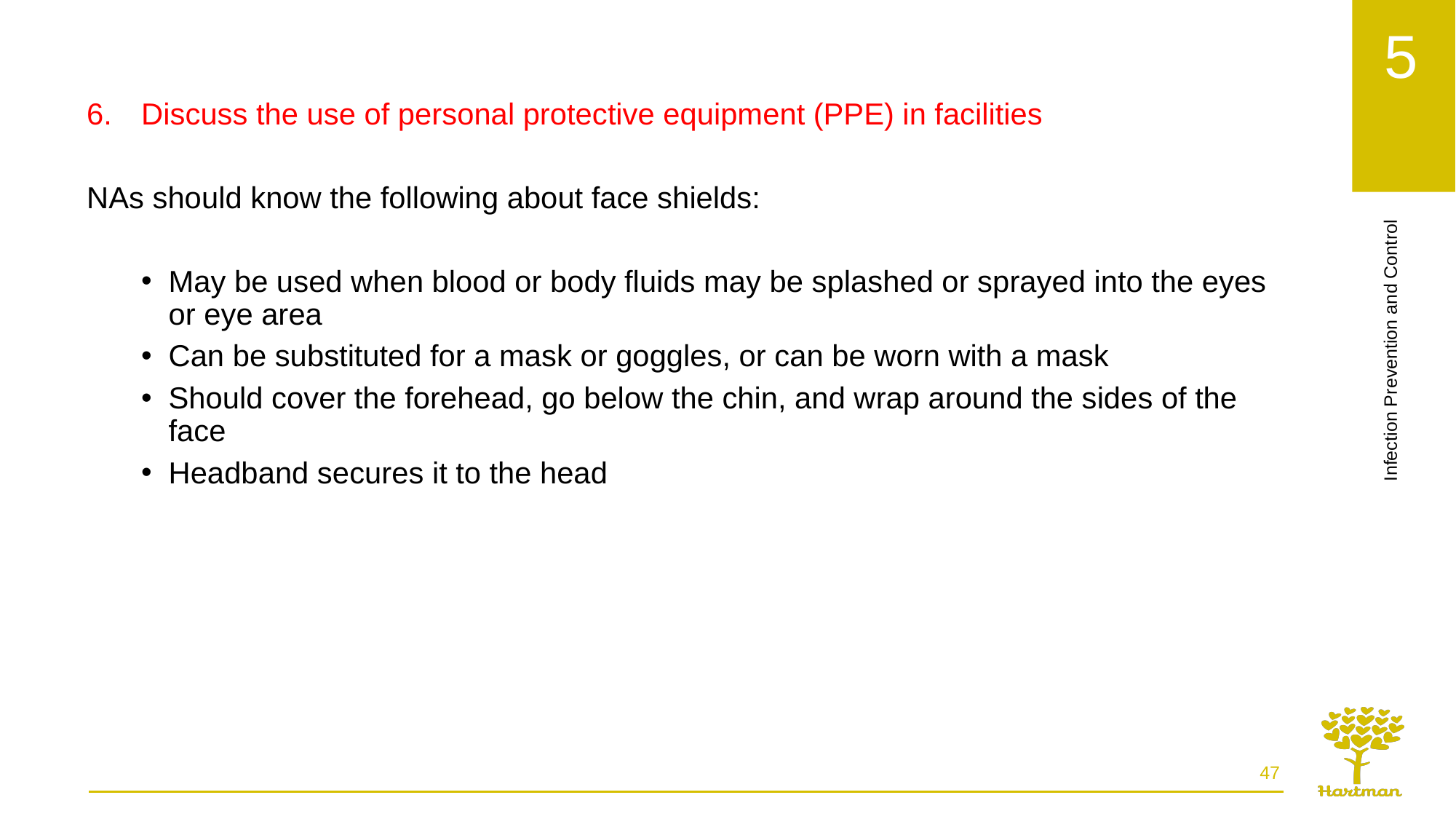

Discuss the use of personal protective equipment (PPE) in facilities

NAs should know the following about face shields:

May be used when blood or body fluids may be splashed or sprayed into the eyes or eye area
Can be substituted for a mask or goggles, or can be worn with a mask
Should cover the forehead, go below the chin, and wrap around the sides of the face
Headband secures it to the head

47